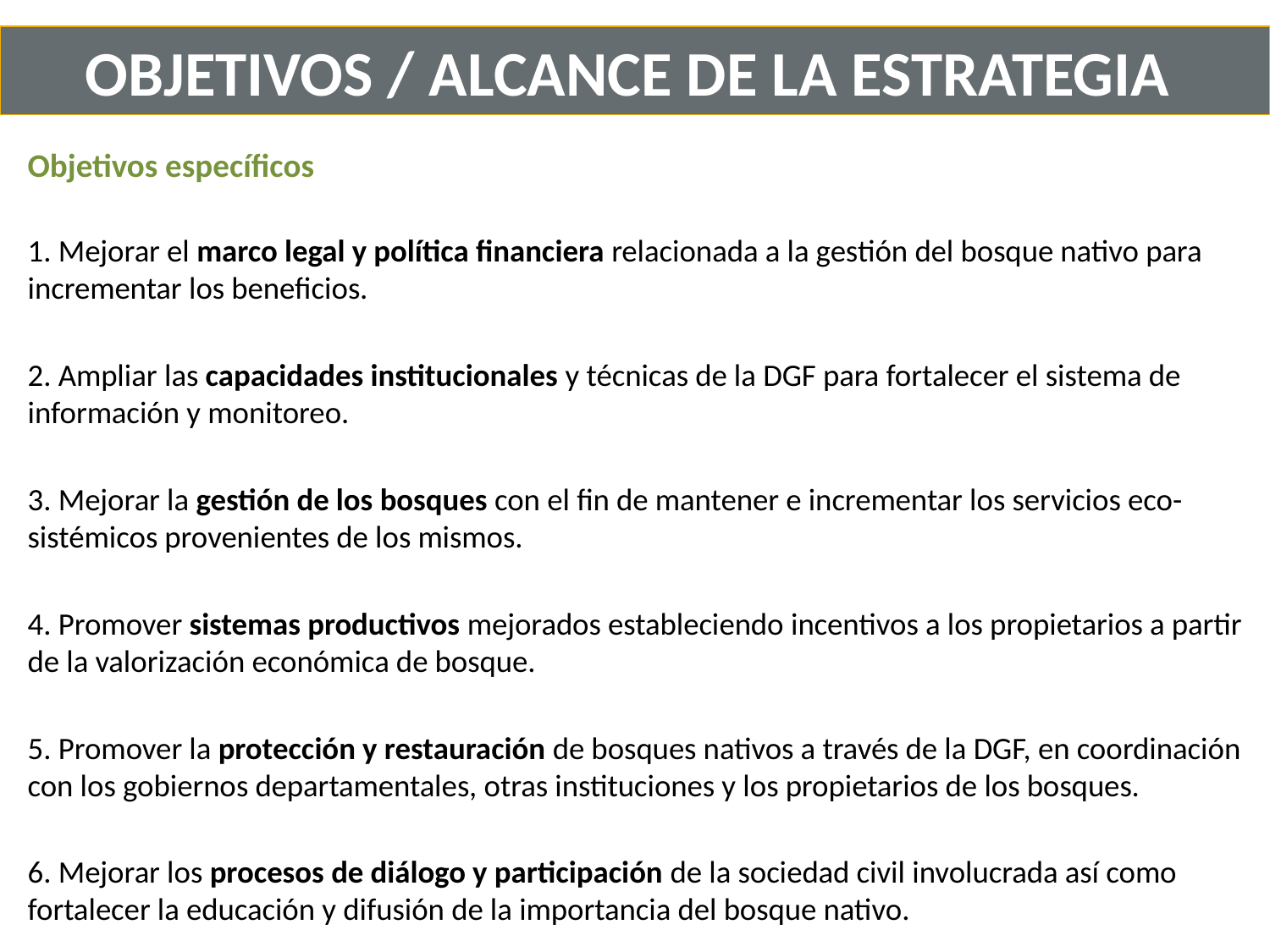

Objetivos / Alcance de la estrategia

Objetivos específicos

1. Mejorar el marco legal y política financiera relacionada a la gestión del bosque nativo para incrementar los beneficios.

2. Ampliar las capacidades institucionales y técnicas de la DGF para fortalecer el sistema de información y monitoreo.

3. Mejorar la gestión de los bosques con el fin de mantener e incrementar los servicios eco-sistémicos provenientes de los mismos.

4. Promover sistemas productivos mejorados estableciendo incentivos a los propietarios a partir de la valorización económica de bosque.

5. Promover la protección y restauración de bosques nativos a través de la DGF, en coordinación con los gobiernos departamentales, otras instituciones y los propietarios de los bosques.

6. Mejorar los procesos de diálogo y participación de la sociedad civil involucrada así como fortalecer la educación y difusión de la importancia del bosque nativo.